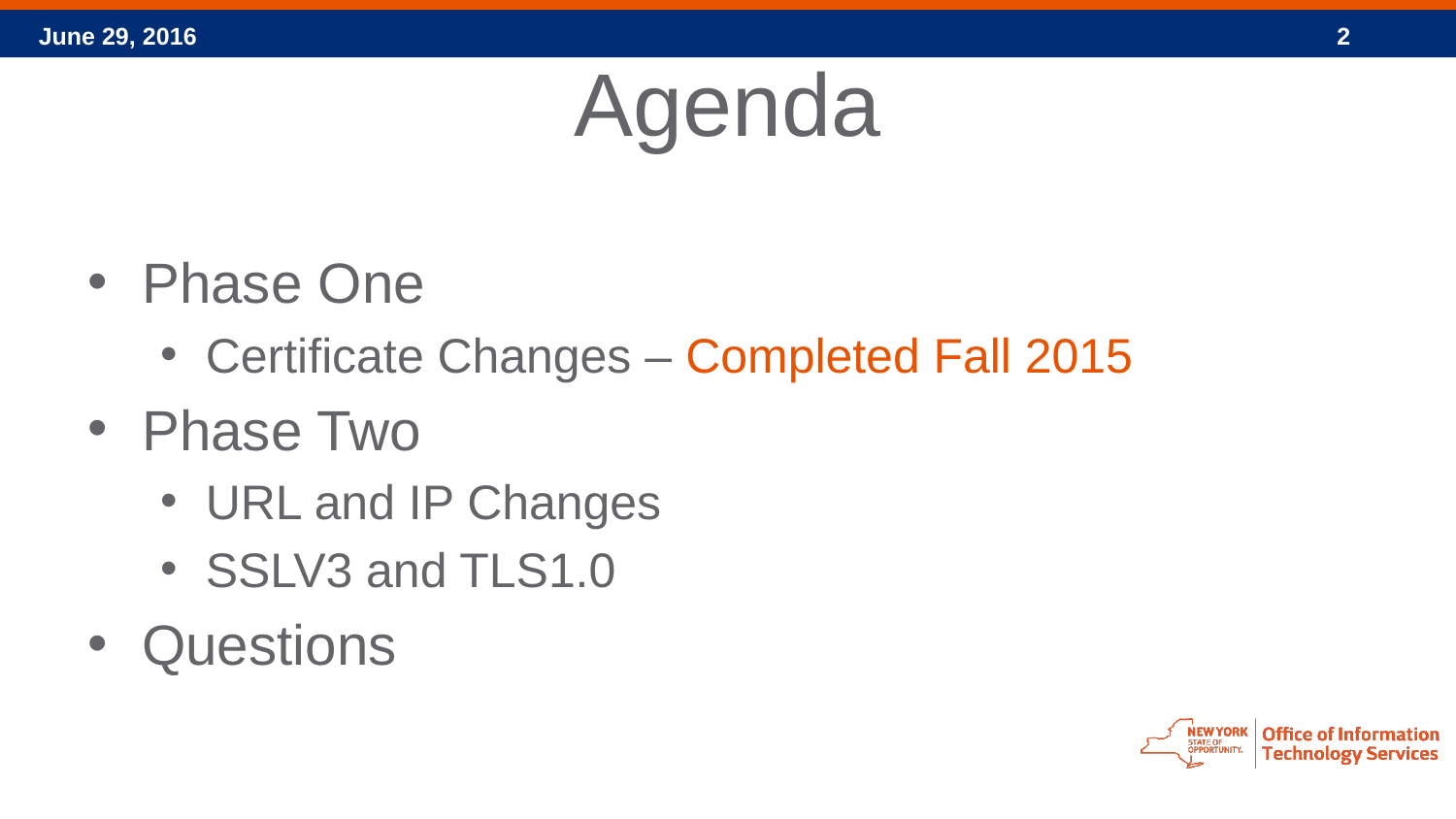

# Agenda
Phase One
Certificate Changes – Completed Fall 2015
Phase Two
URL and IP Changes
SSLV3 and TLS1.0
Questions